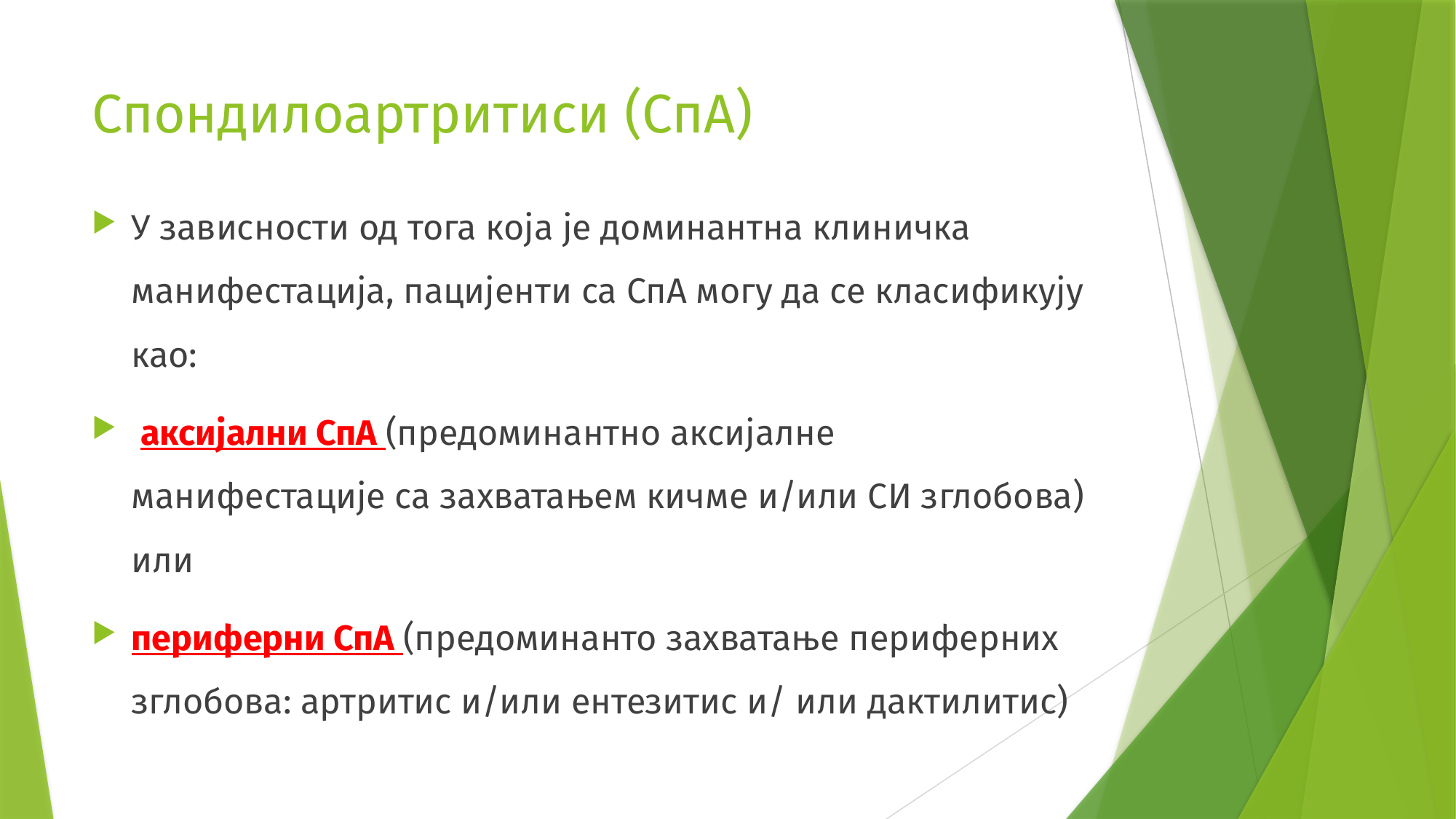

# Спондилоартритиси (СпА)
У зависности од тога која је доминантна клиничка манифестација, пацијенти са СпА могу да се класификују као:
 аксијални СпА (предоминантно аксијалне манифестације са захватањем кичме и/или СИ зглобова) или
периферни СпА (предоминанто захватање периферних зглобова: артритис и/или ентезитис и/ или дактилитис)